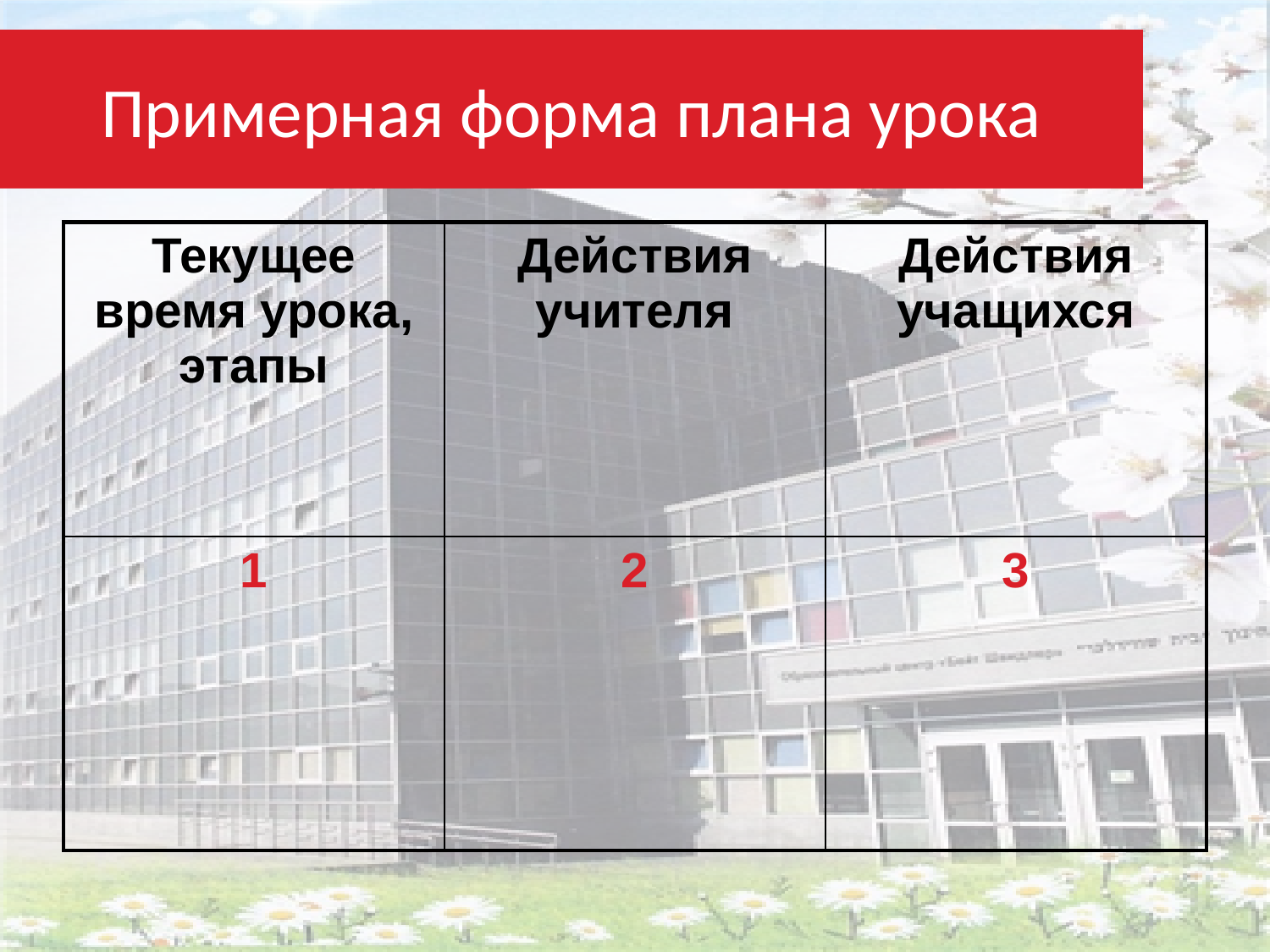

# Примерная форма плана урока
| Текущее время урока, этапы | Действия учителя | Действия учащихся |
| --- | --- | --- |
| 1 | 2 | 3 |